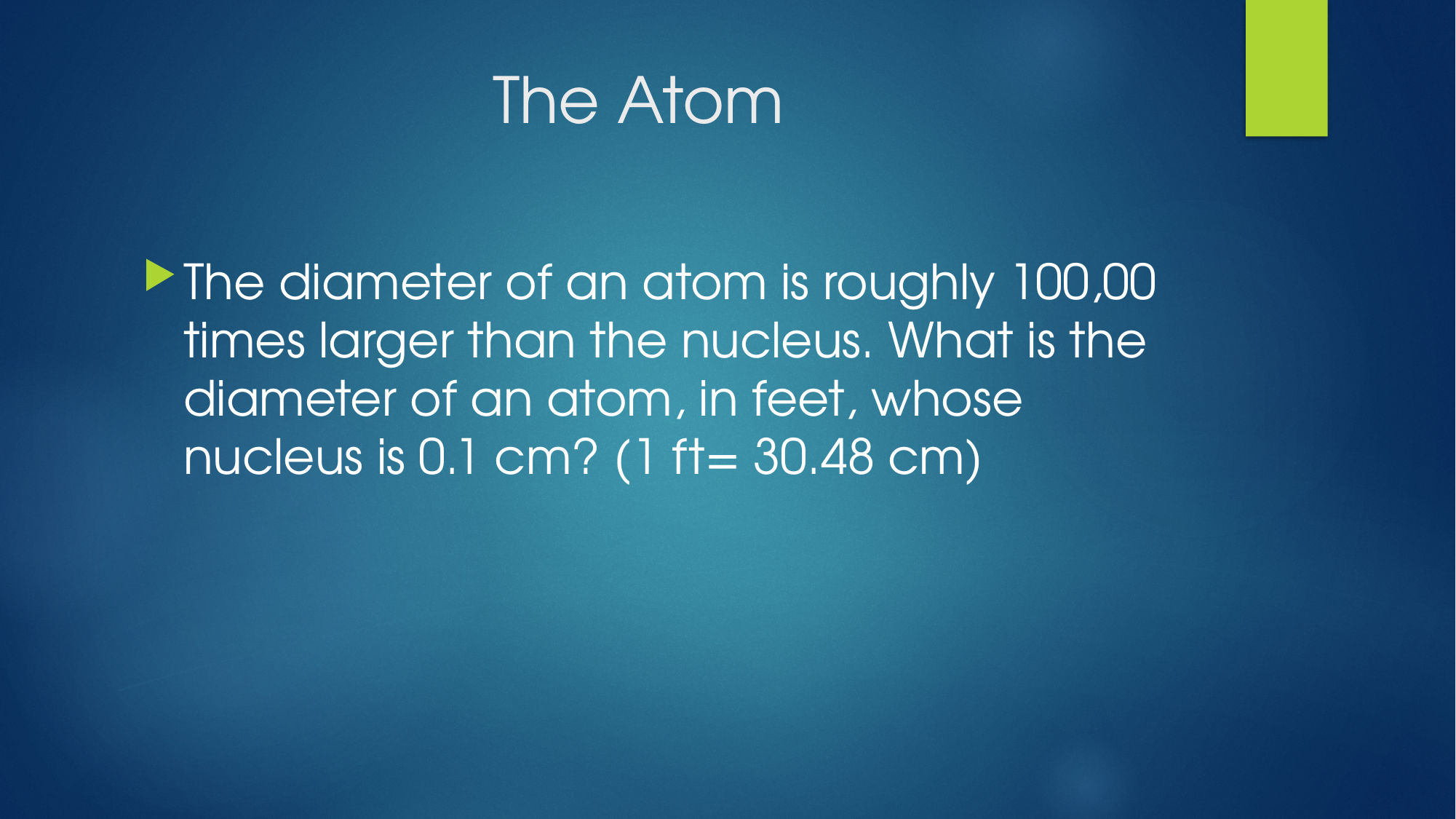

# The Atom
The diameter of an atom is roughly 100,00 times larger than the nucleus. What is the diameter of an atom, in feet, whose nucleus is 0.1 cm? (1 ft= 30.48 cm)